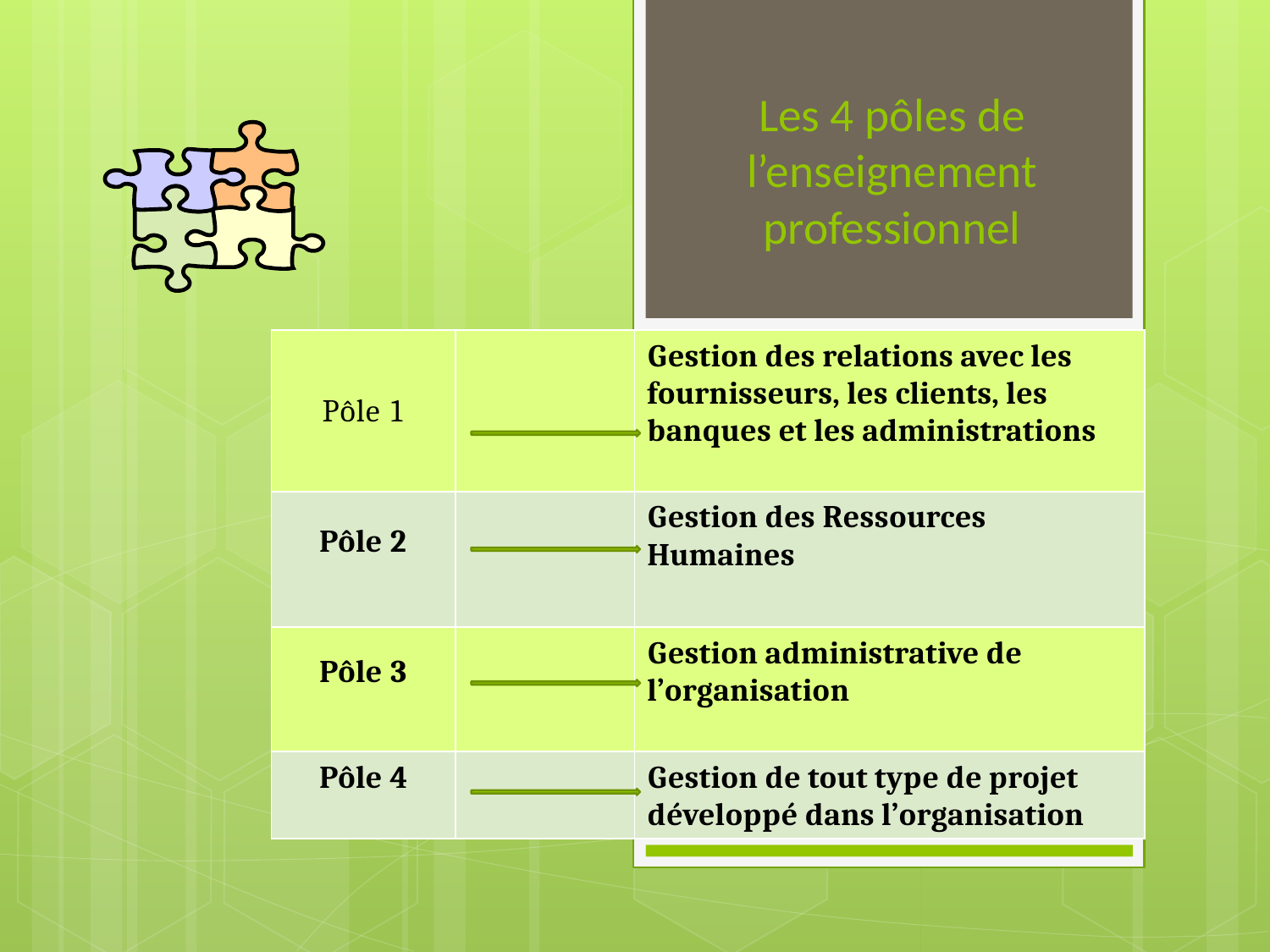

# Les 4 pôles de l’enseignement professionnel

| Pôle 1 |  | Gestion des relations avec les fournisseurs, les clients, les banques et les administrations |
| --- | --- | --- |
| Pôle 2 |  | Gestion des Ressources Humaines |
| Pôle 3 |  | Gestion administrative de l’organisation |
| Pôle 4 |  | Gestion de tout type de projet développé dans l’organisation |